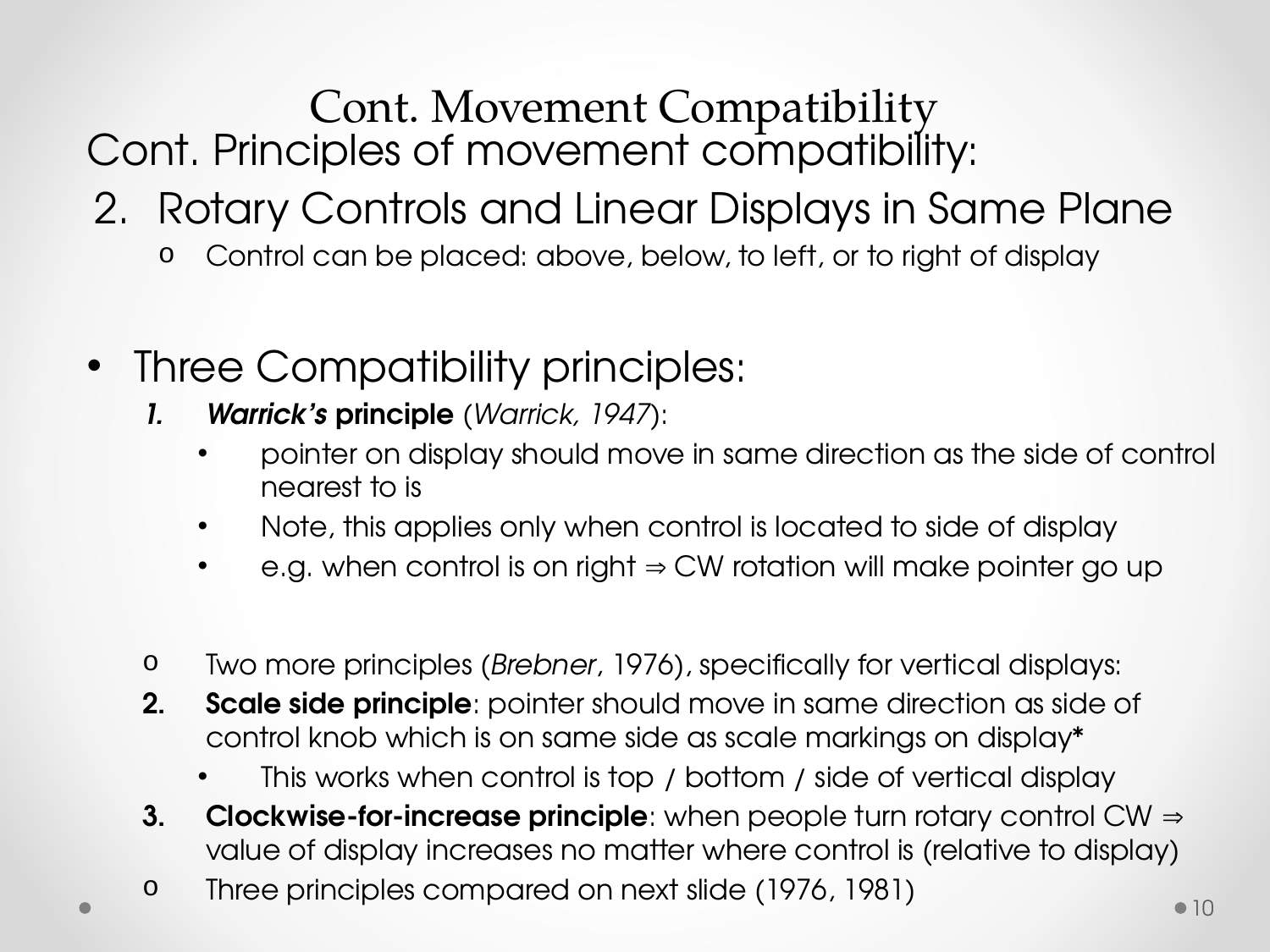

# Cont. Movement Compatibility

Cont. Principles of movement compatibility:
Rotary Controls and Linear Displays in Same Plane
Control can be placed: above, below, to left, or to right of display

Three Compatibility principles:
Warrick’s principle (Warrick, 1947):
pointer on display should move in same direction as the side of control nearest to is
Note, this applies only when control is located to side of display
e.g. when control is on right ⇒ CW rotation will make pointer go up

Two more principles (Brebner, 1976), specifically for vertical displays:
Scale side principle: pointer should move in same direction as side of control knob which is on same side as scale markings on display*
This works when control is top / bottom / side of vertical display
Clockwise-for-increase principle: when people turn rotary control CW ⇒ value of display increases no matter where control is (relative to display)
Three principles compared on next slide (1976, 1981)

10